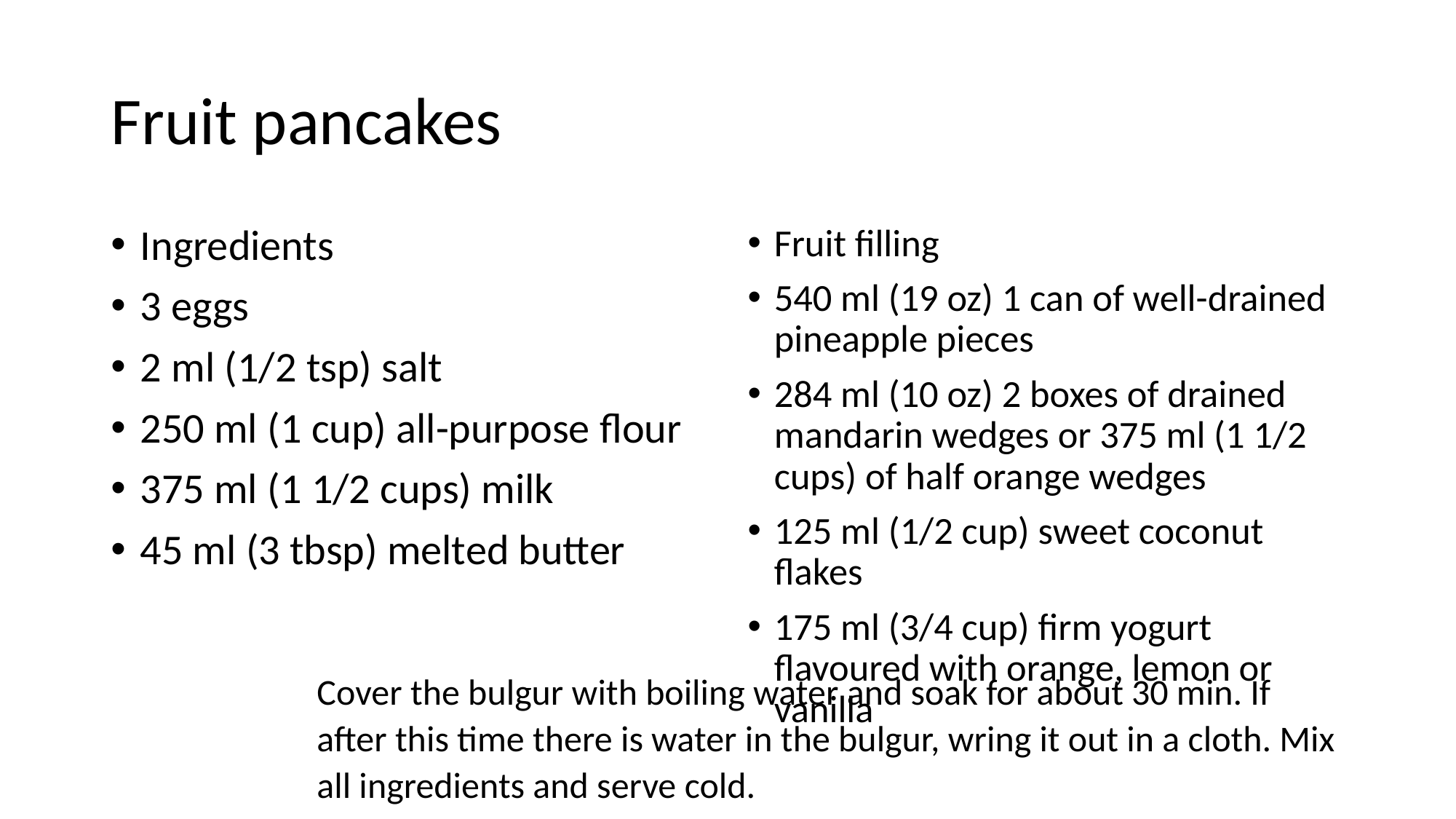

# Fruit pancakes
Ingredients
3 eggs
2 ml (1/2 tsp) salt
250 ml (1 cup) all-purpose flour
375 ml (1 1/2 cups) milk
45 ml (3 tbsp) melted butter
Fruit filling
540 ml (19 oz) 1 can of well-drained pineapple pieces
284 ml (10 oz) 2 boxes of drained mandarin wedges or 375 ml (1 1/2 cups) of half orange wedges
125 ml (1/2 cup) sweet coconut flakes
175 ml (3/4 cup) firm yogurt flavoured with orange, lemon or vanilla
Cover the bulgur with boiling water and soak for about 30 min. If after this time there is water in the bulgur, wring it out in a cloth. Mix all ingredients and serve cold.